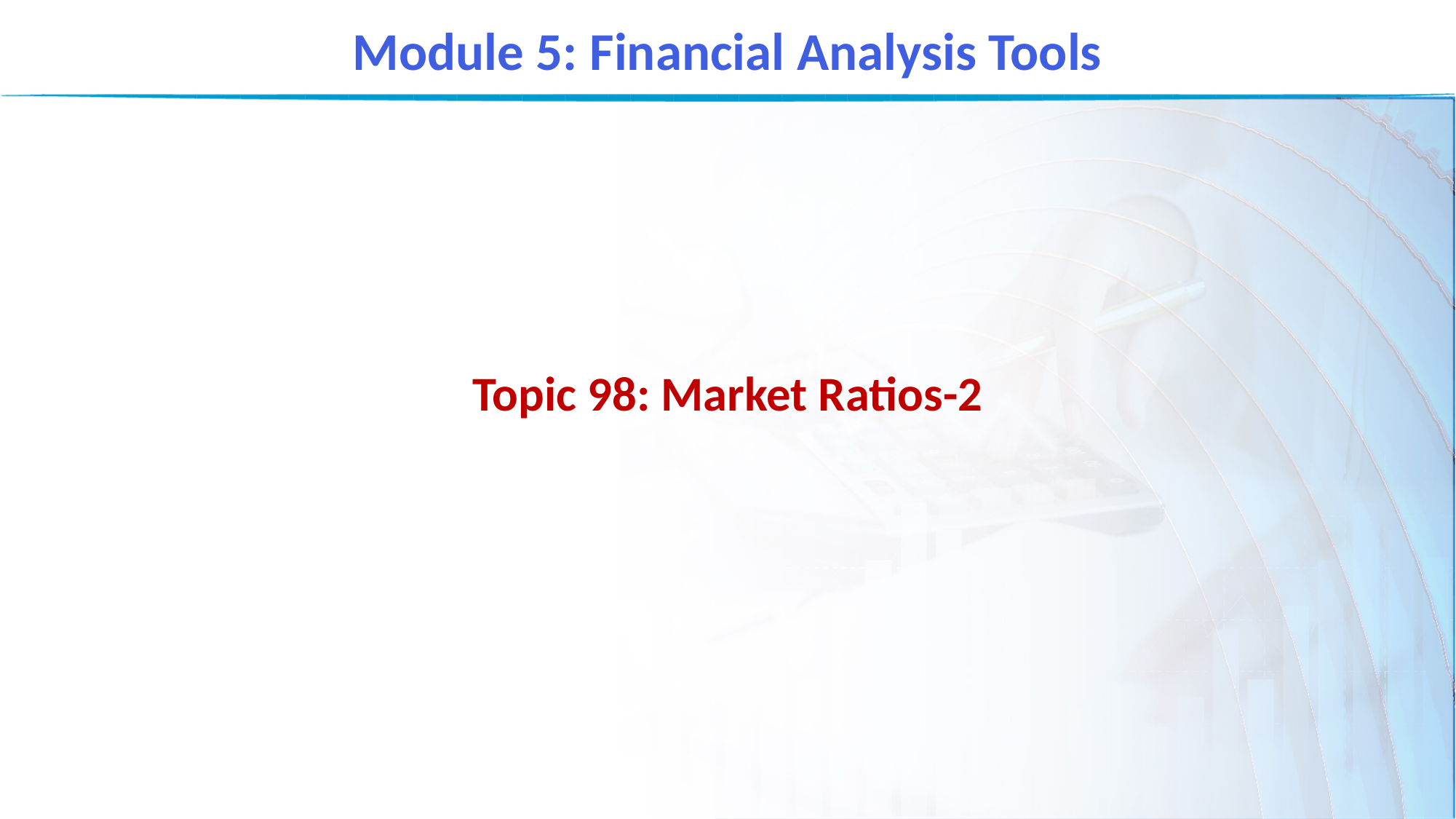

Module 5: Financial Analysis Tools
Topic 98: Market Ratios-2